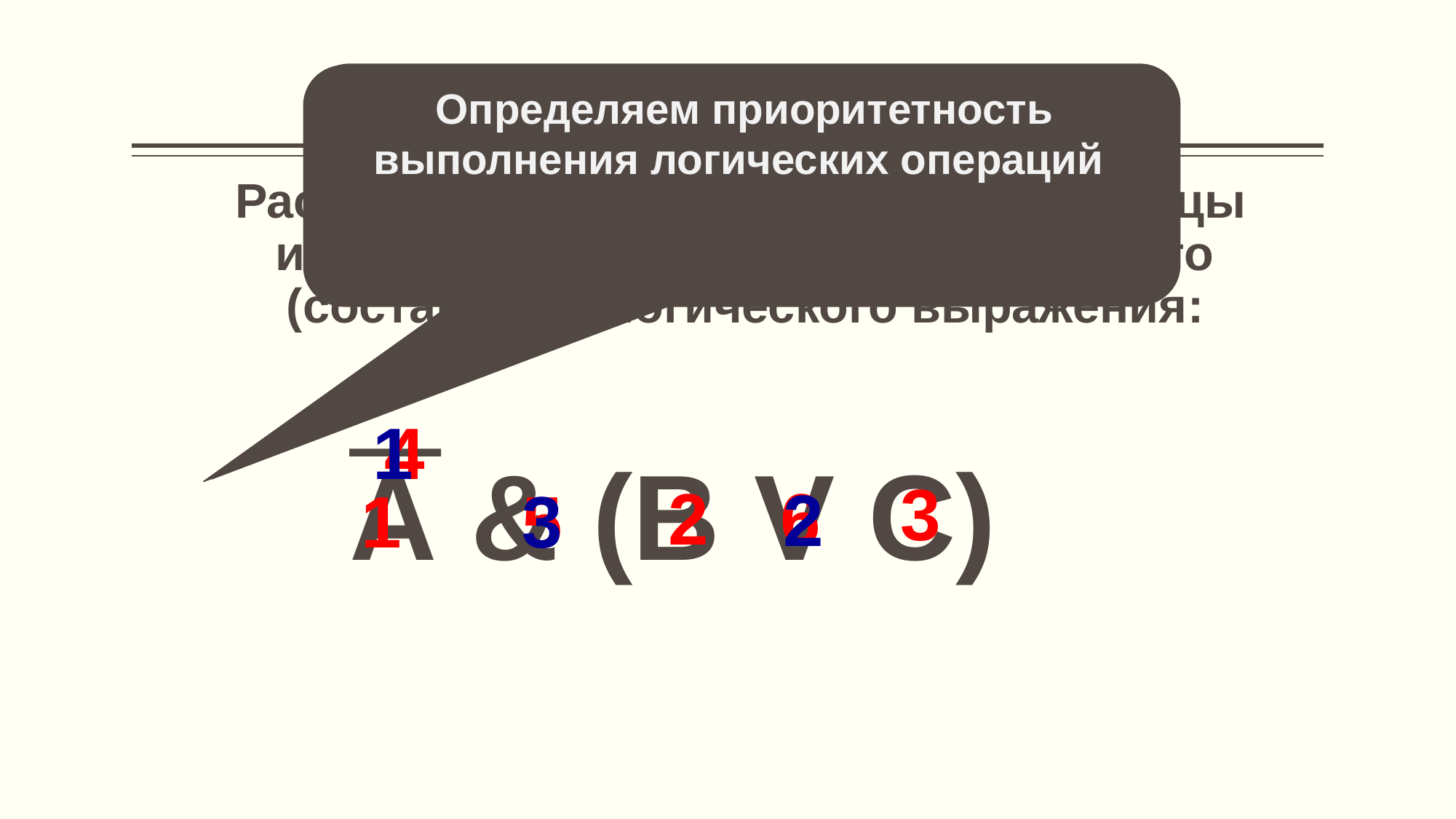

Определяем приоритетность выполнения логических операций

Сначала определяем количество столбцов в будущей таблице истинности
  Рассмотрим пример построения таблицы истинности для следующего сложного (составного) логического выражения:

1
4
А & (B V C)

3
6
2
2
1
5
3